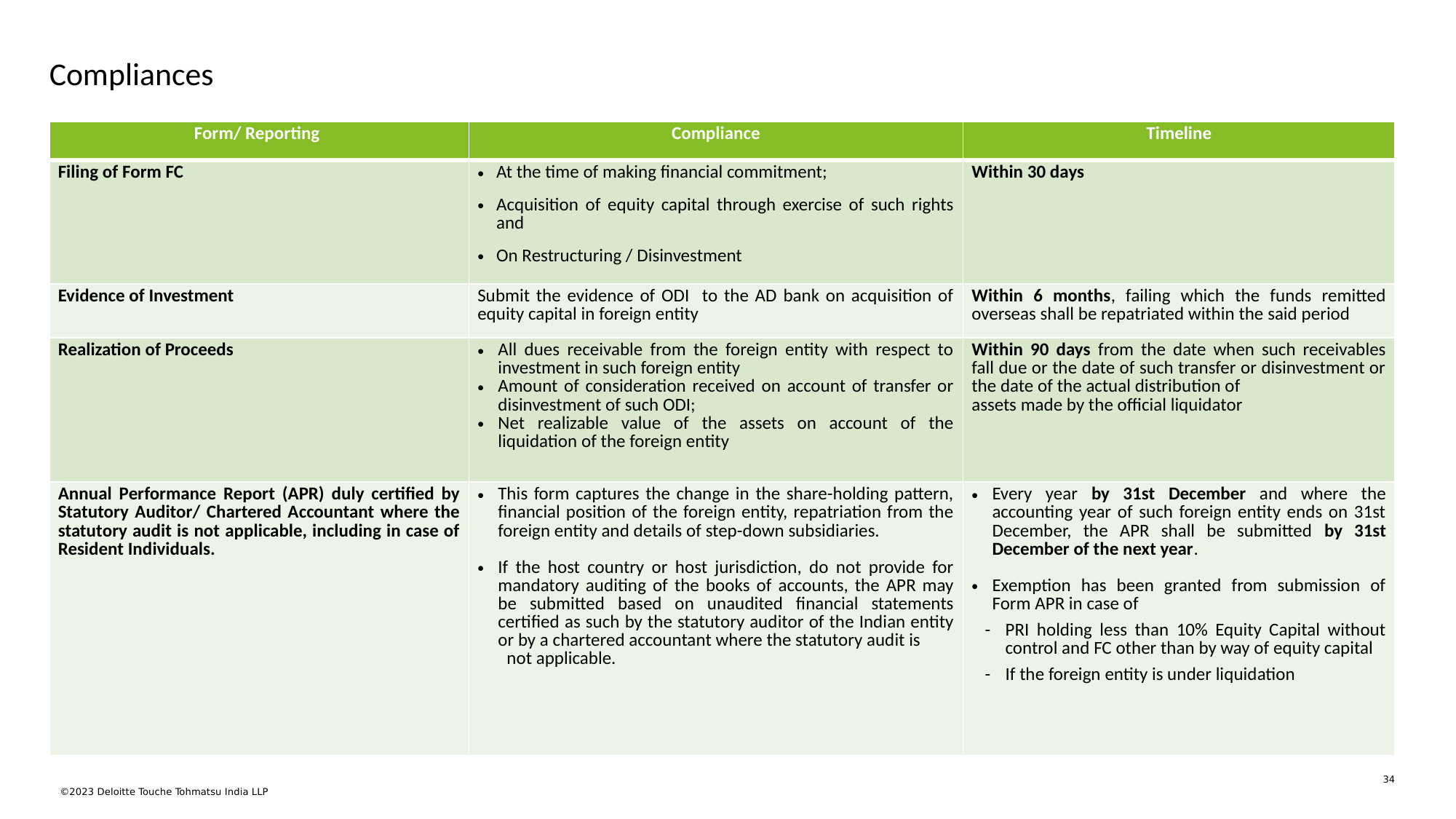

# Compliances
| Form/ Reporting | Compliance | Timeline |
| --- | --- | --- |
| Filing of Form FC | At the time of making financial commitment; Acquisition of equity capital through exercise of such rights and On Restructuring / Disinvestment | Within 30 days |
| Evidence of Investment | Submit the evidence of ODI to the AD bank on acquisition of equity capital in foreign entity | Within 6 months, failing which the funds remitted overseas shall be repatriated within the said period |
| Realization of Proceeds | All dues receivable from the foreign entity with respect to investment in such foreign entity Amount of consideration received on account of transfer or disinvestment of such ODI; Net realizable value of the assets on account of the liquidation of the foreign entity | Within 90 days from the date when such receivables fall due or the date of such transfer or disinvestment or the date of the actual distribution of assets made by the official liquidator |
| Annual Performance Report (APR) duly certified by Statutory Auditor/ Chartered Accountant where the statutory audit is not applicable, including in case of Resident Individuals. | This form captures the change in the share-holding pattern, financial position of the foreign entity, repatriation from the foreign entity and details of step-down subsidiaries. If the host country or host jurisdiction, do not provide for mandatory auditing of the books of accounts, the APR may be submitted based on unaudited financial statements certified as such by the statutory auditor of the Indian entity or by a chartered accountant where the statutory audit is not applicable. | Every year by 31st December and where the accounting year of such foreign entity ends on 31st December, the APR shall be submitted by 31st December of the next year. Exemption has been granted from submission of Form APR in case of PRI holding less than 10% Equity Capital without control and FC other than by way of equity capital If the foreign entity is under liquidation |